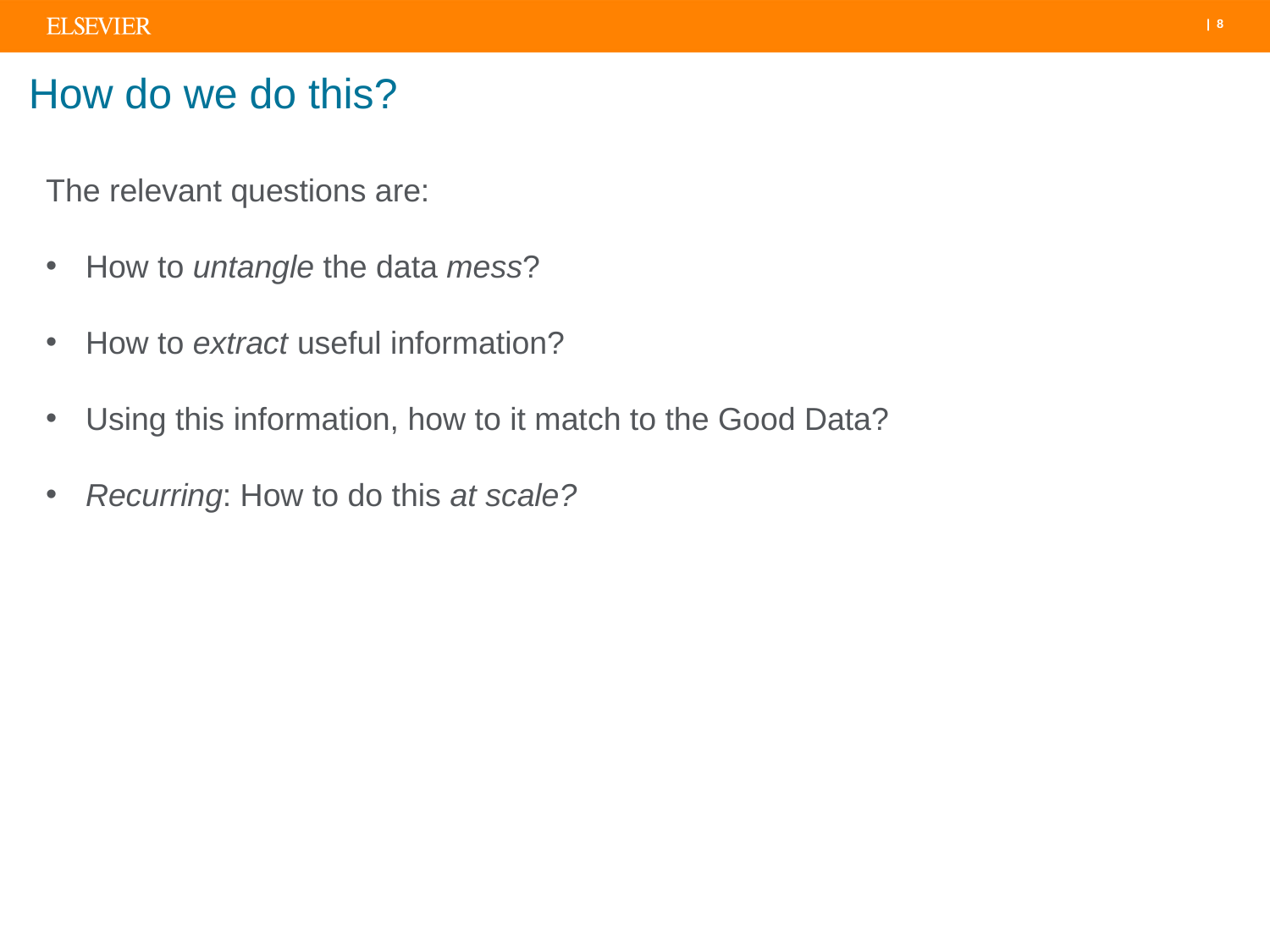

# How do we do this?
The relevant questions are:

How to untangle the data mess?

How to extract useful information?

Using this information, how to it match to the Good Data?

Recurring: How to do this at scale?